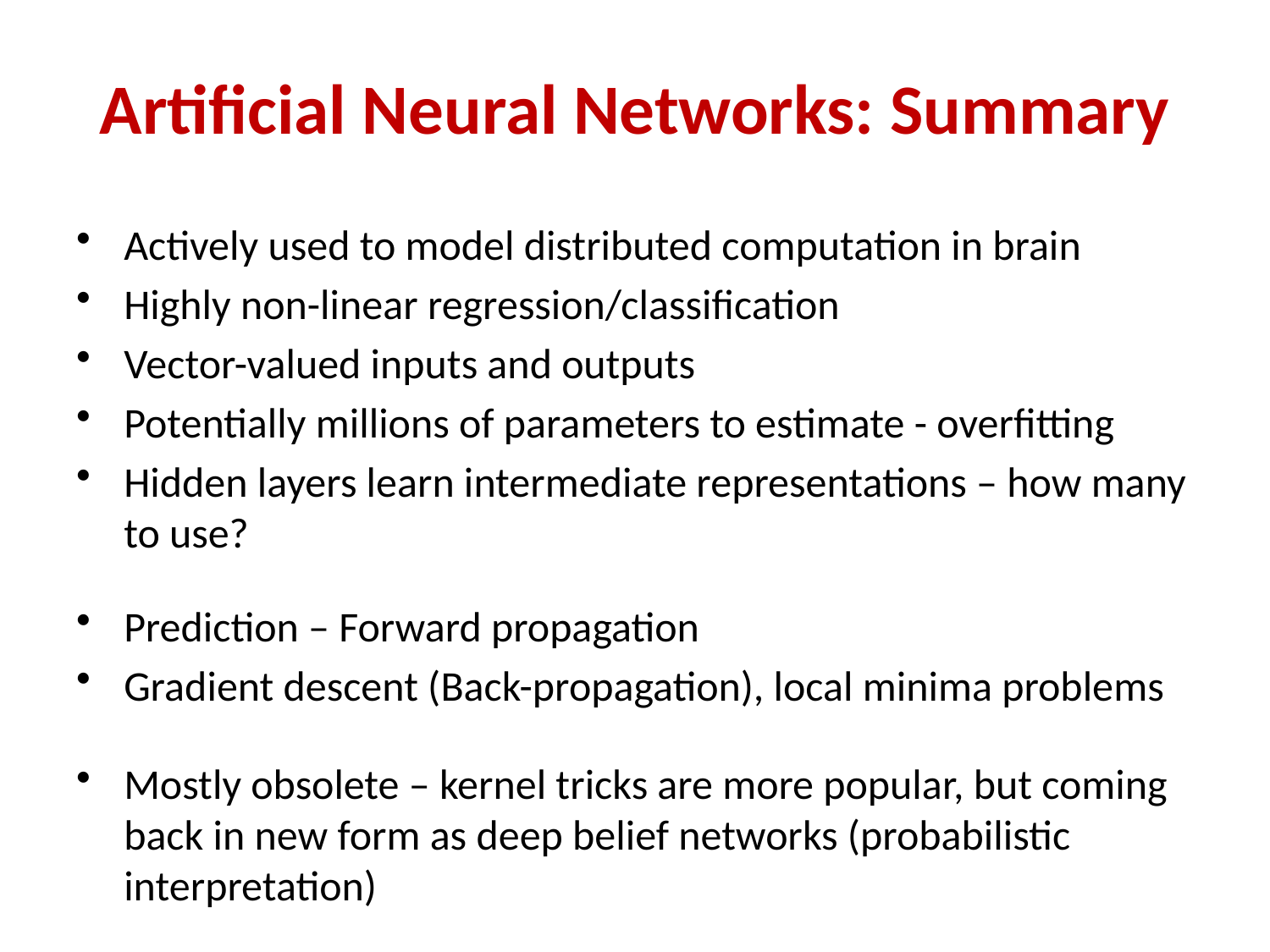

# Artificial Neural Networks: Summary
Actively used to model distributed computation in brain
Highly non-linear regression/classification
Vector-valued inputs and outputs
Potentially millions of parameters to estimate - overfitting
Hidden layers learn intermediate representations – how many to use?

Prediction – Forward propagation
Gradient descent (Back-propagation), local minima problems

Mostly obsolete – kernel tricks are more popular, but coming back in new form as deep belief networks (probabilistic interpretation)